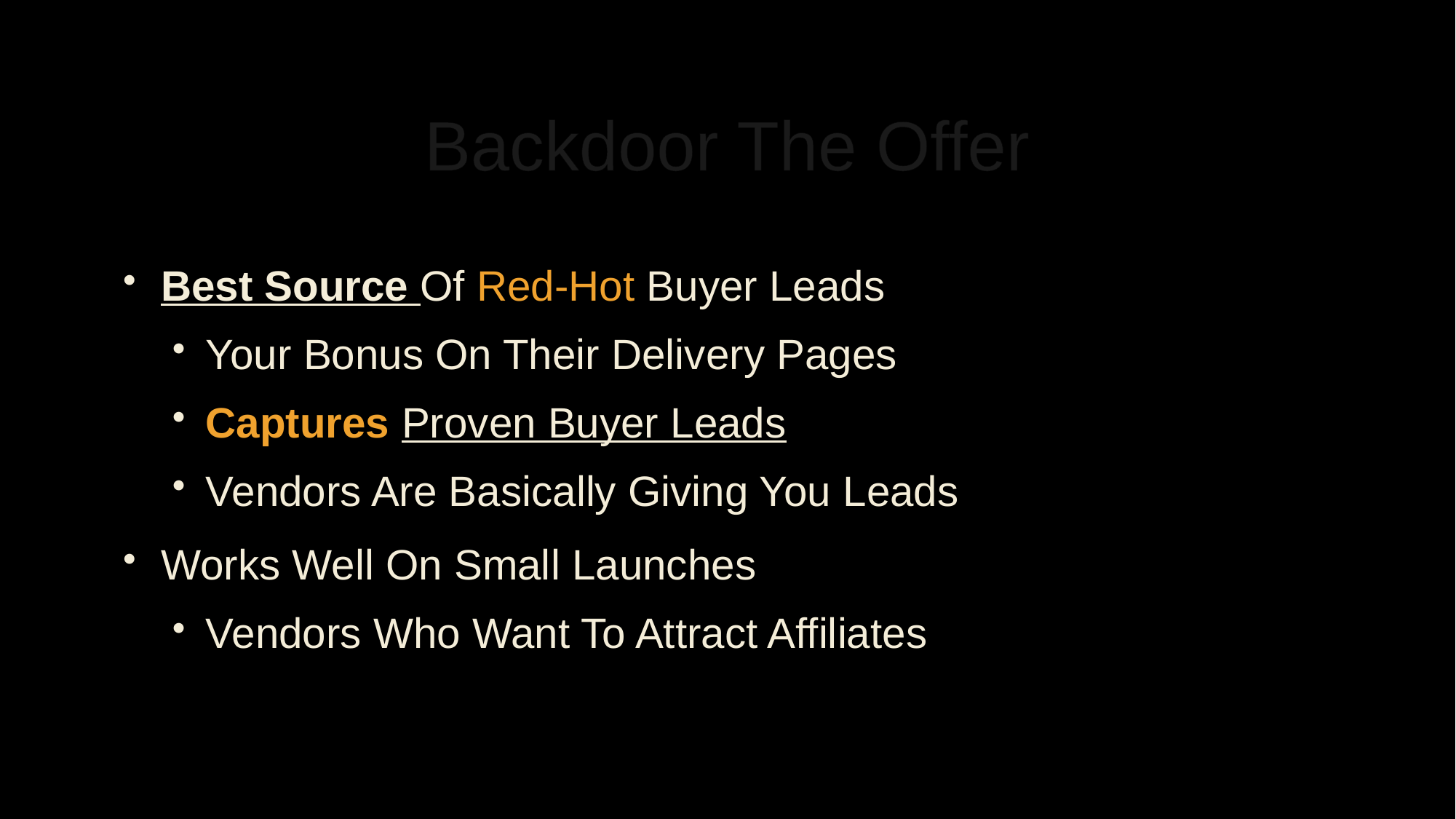

# Backdoor The Offer
Best Source Of Red-Hot Buyer Leads
Your Bonus On Their Delivery Pages
Captures Proven Buyer Leads
Vendors Are Basically Giving You Leads
Works Well On Small Launches
Vendors Who Want To Attract Affiliates